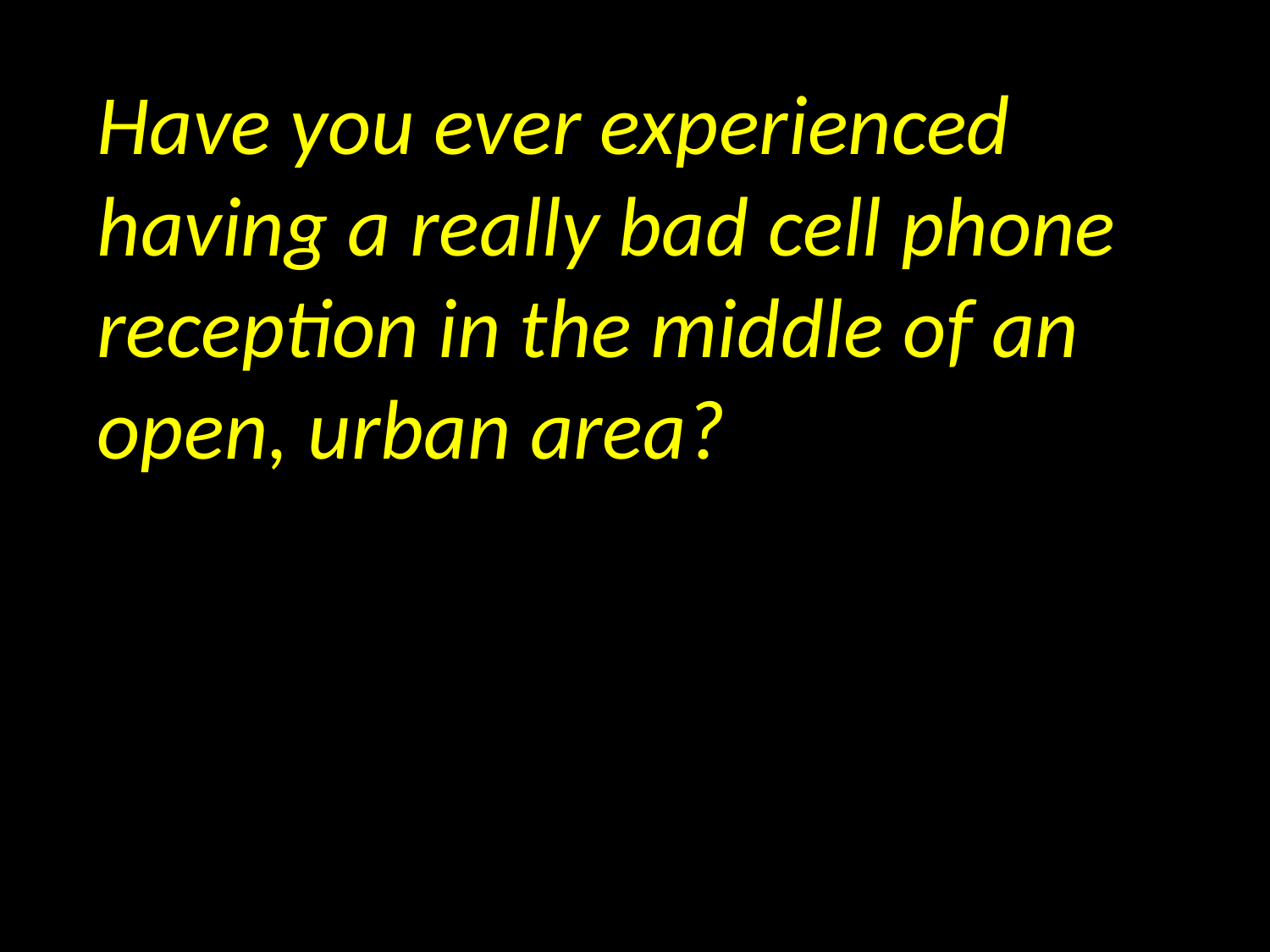

Have you ever experienced having a really bad cell phone reception in the middle of an open, urban area?